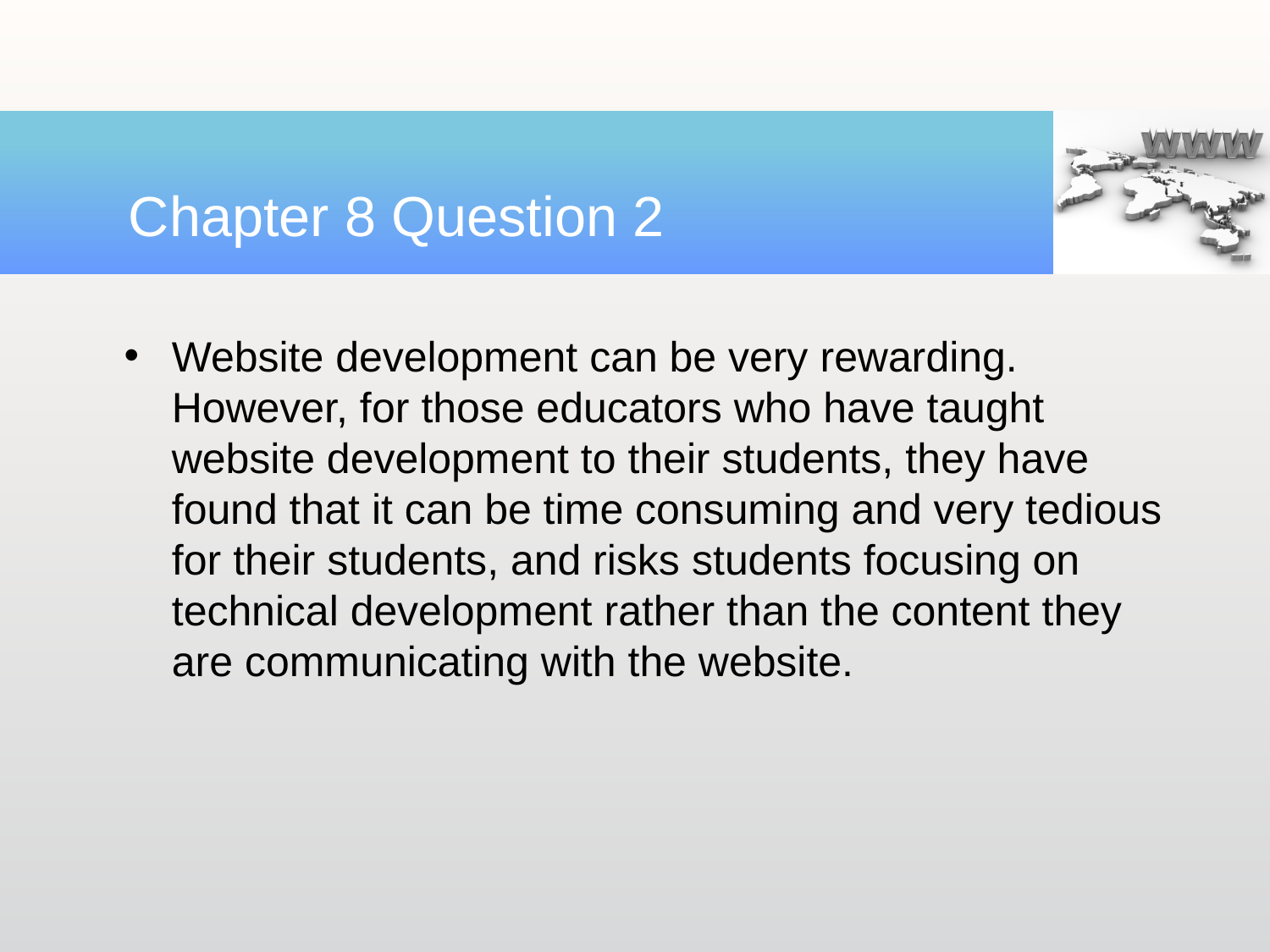

# Chapter 8 Question 2
Website development can be very rewarding. However, for those educators who have taught website development to their students, they have found that it can be time consuming and very tedious for their students, and risks students focusing on technical development rather than the content they are communicating with the website.